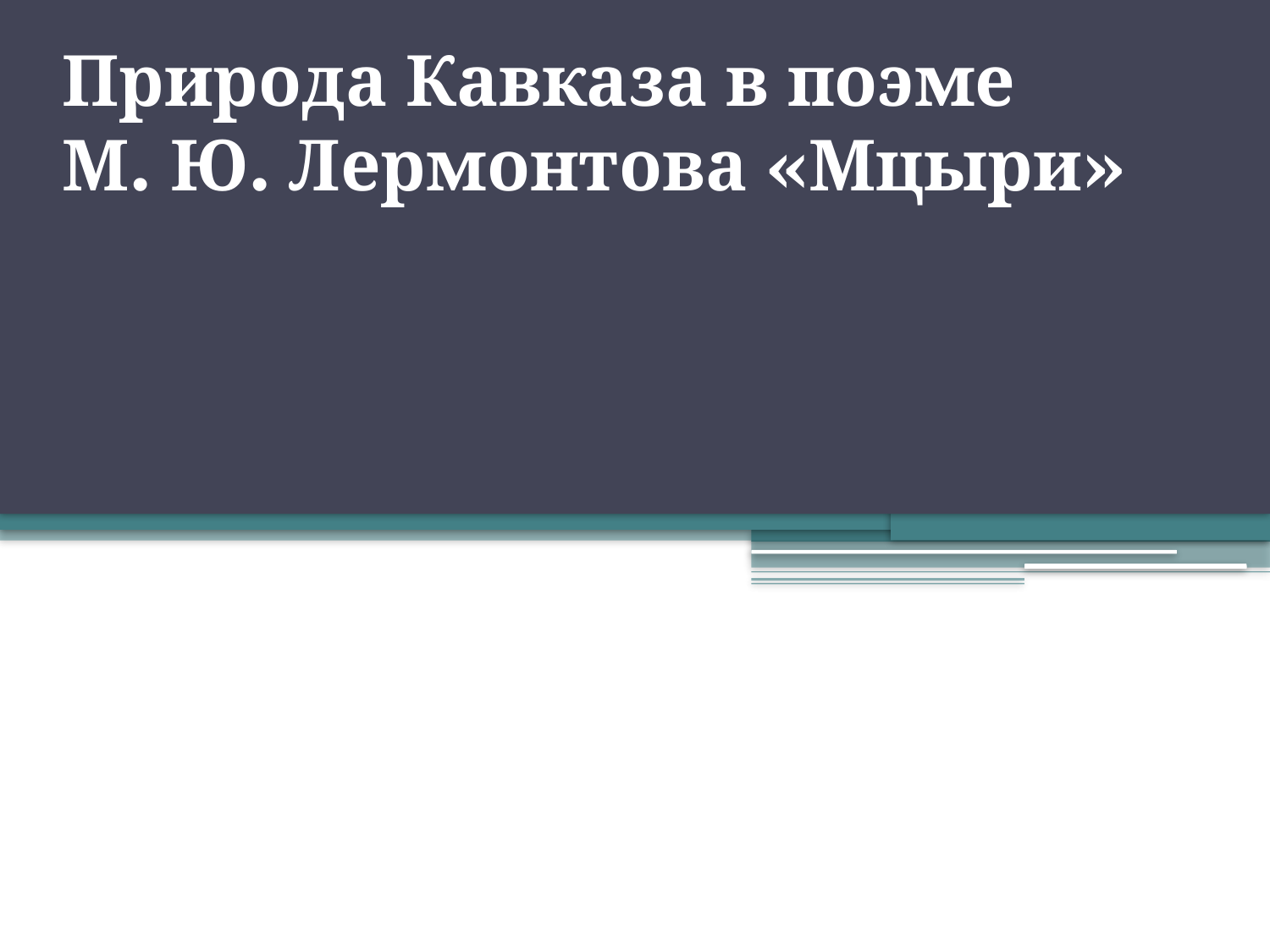

Природа Кавказа в поэме  М. Ю. Лермонтова «Мцыри»